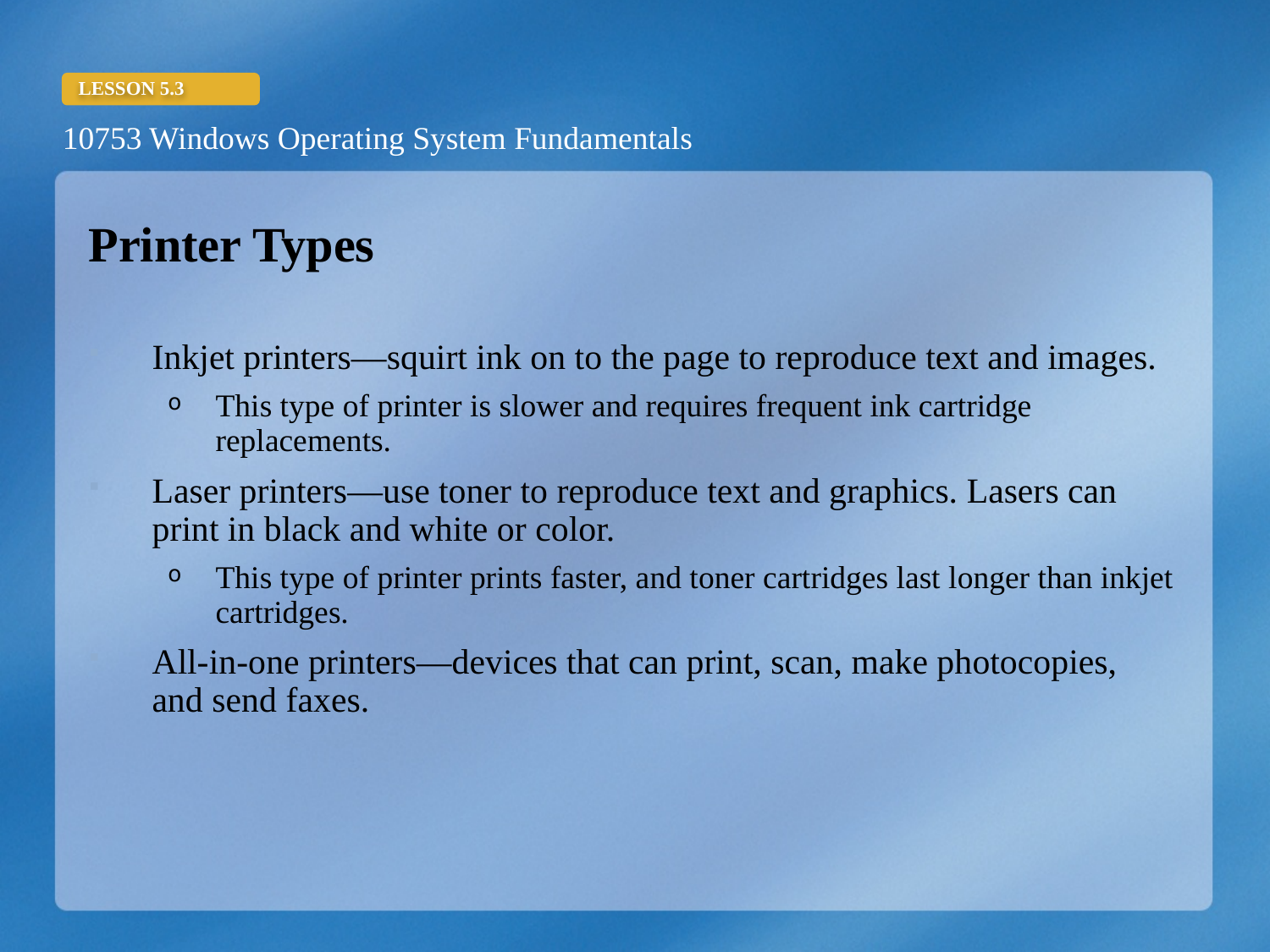

Printer Types

Inkjet printers—squirt ink on to the page to reproduce text and images.
This type of printer is slower and requires frequent ink cartridge replacements.
Laser printers—use toner to reproduce text and graphics. Lasers can print in black and white or color.
This type of printer prints faster, and toner cartridges last longer than inkjet cartridges.
All-in-one printers—devices that can print, scan, make photocopies, and send faxes.